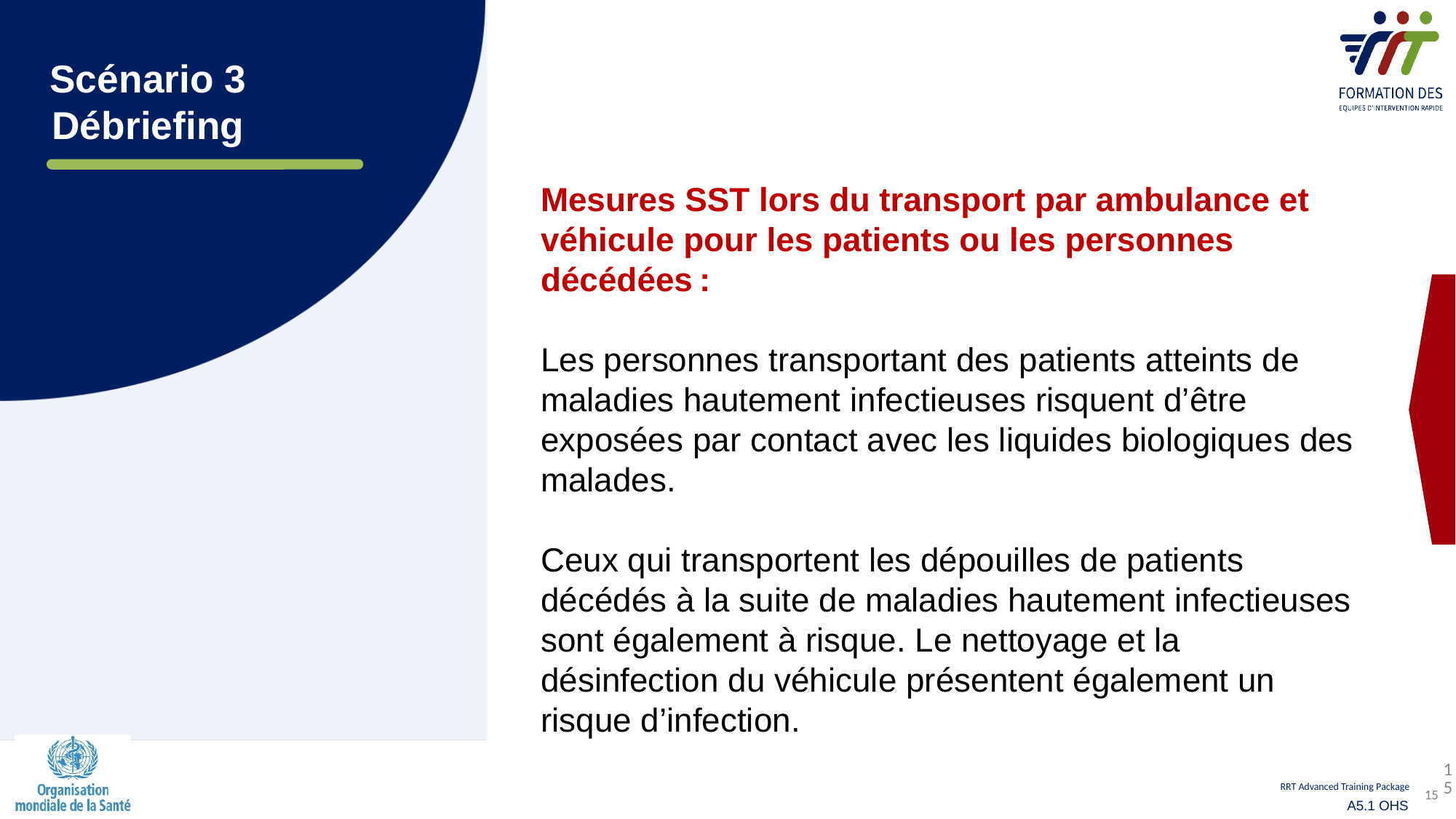

Scénario 3 Débriefing
Mesures SST lors du transport par ambulance et véhicule pour les patients ou les personnes décédées :

Les personnes transportant des patients atteints de maladies hautement infectieuses risquent d’être exposées par contact avec les liquides biologiques des malades.

Ceux qui transportent les dépouilles de patients décédés à la suite de maladies hautement infectieuses sont également à risque. Le nettoyage et la désinfection du véhicule présentent également un risque d’infection.

15